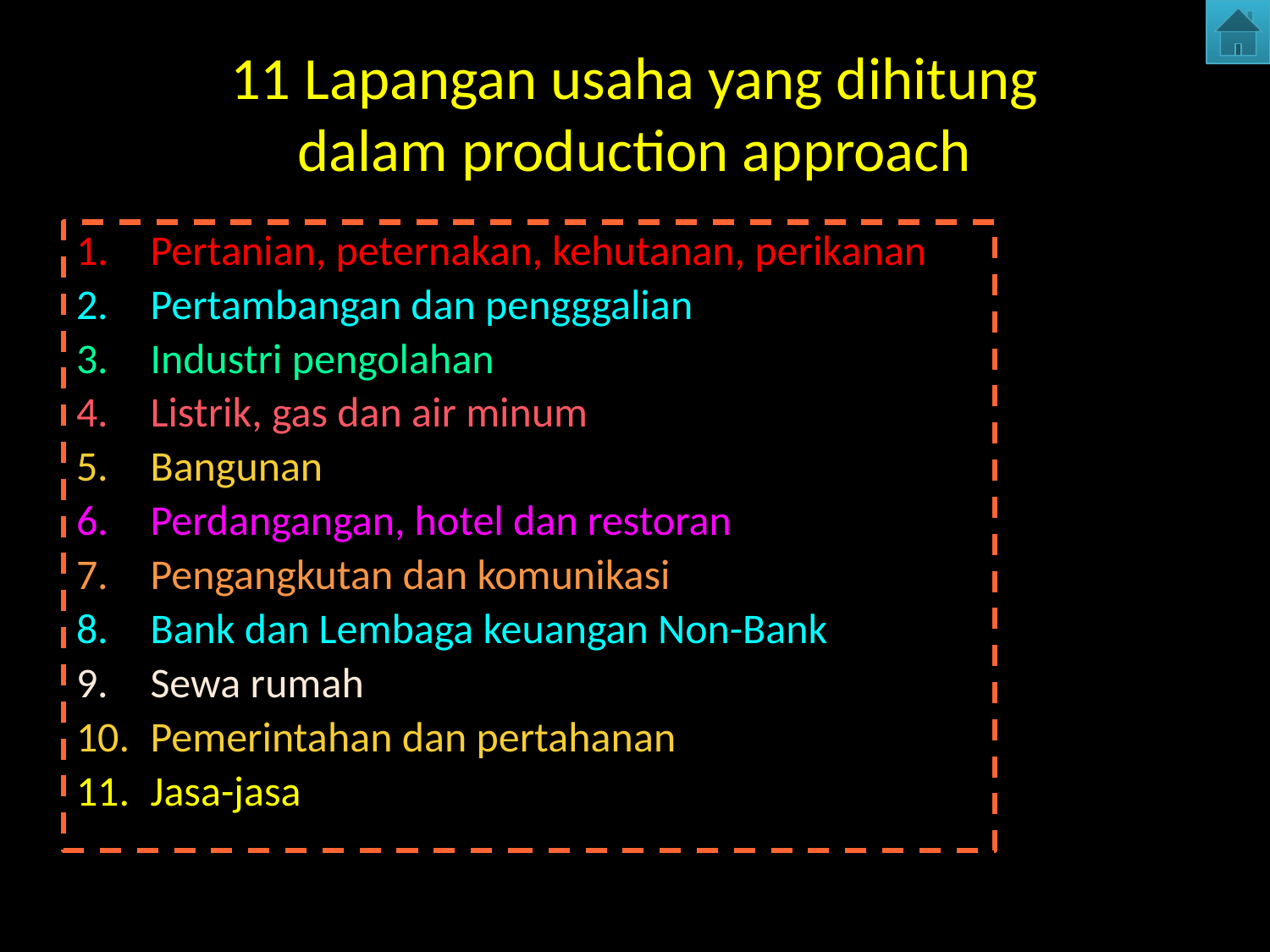

# 11 Lapangan usaha yang dihitung dalam production approach
Pertanian, peternakan, kehutanan, perikanan
Pertambangan dan pengggalian
Industri pengolahan
Listrik, gas dan air minum
Bangunan
Perdangangan, hotel dan restoran
Pengangkutan dan komunikasi
Bank dan Lembaga keuangan Non-Bank
Sewa rumah
Pemerintahan dan pertahanan
Jasa-jasa